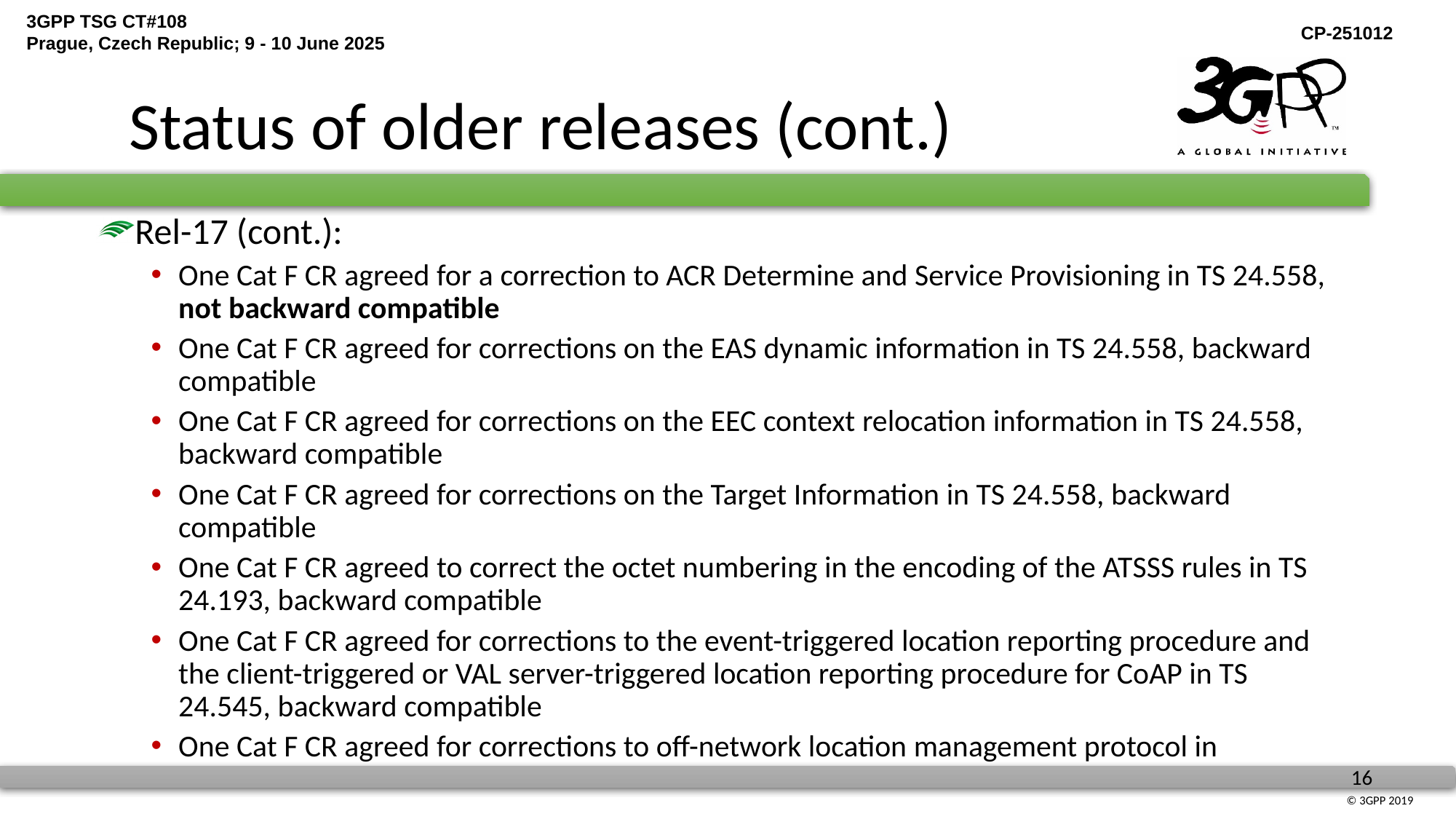

# Status of older releases (cont.)
Rel-17 (cont.):
One Cat F CR agreed for a correction to ACR Determine and Service Provisioning in TS 24.558, not backward compatible
One Cat F CR agreed for corrections on the EAS dynamic information in TS 24.558, backward compatible
One Cat F CR agreed for corrections on the EEC context relocation information in TS 24.558, backward compatible
One Cat F CR agreed for corrections on the Target Information in TS 24.558, backward compatible
One Cat F CR agreed to correct the octet numbering in the encoding of the ATSSS rules in TS 24.193, backward compatible
One Cat F CR agreed for corrections to the event-triggered location reporting procedure and the client-triggered or VAL server-triggered location reporting procedure for CoAP in TS 24.545, backward compatible
One Cat F CR agreed for corrections to off-network location management protocol in